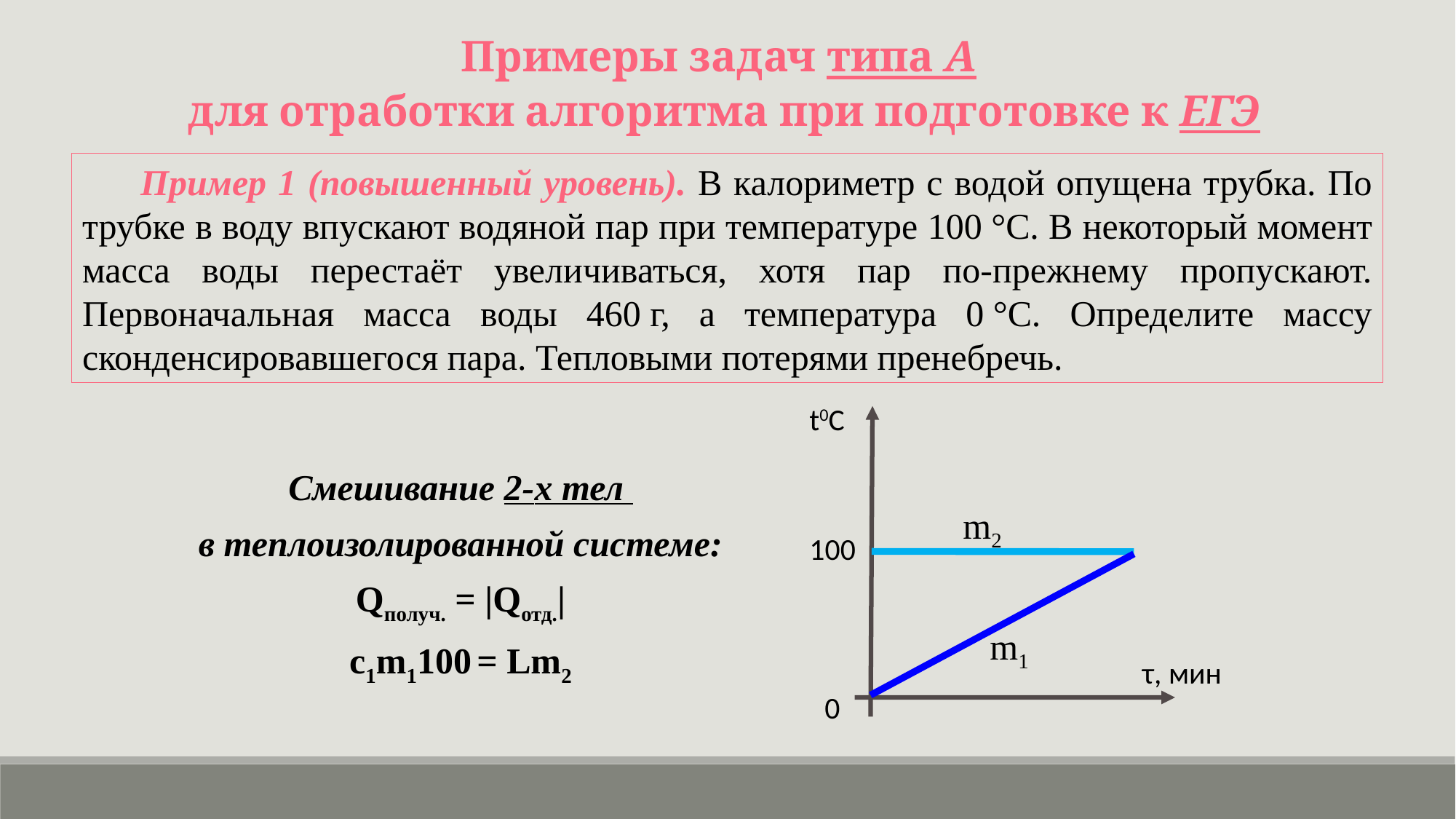

Примеры задач типа А
для отработки алгоритма при подготовке к ЕГЭ
     Пример 1 (повышенный уровень). В калориметр с водой опущена трубка. По трубке в воду впускают водяной пар при температуре 100 °С. В некоторый момент масса воды перестаёт увеличиваться, хотя пар по-прежнему пропускают. Первоначальная масса воды 460 г, а температура 0 °С. Определите массу сконденсировавшегося пара. Тепловыми потерями пренебречь.
t0C

Смешивание 2-х тел
в теплоизолированной системе:
Qполуч. = |Qотд.|
с1m1100 = Lm2
m2
100

m1
τ, мин
0